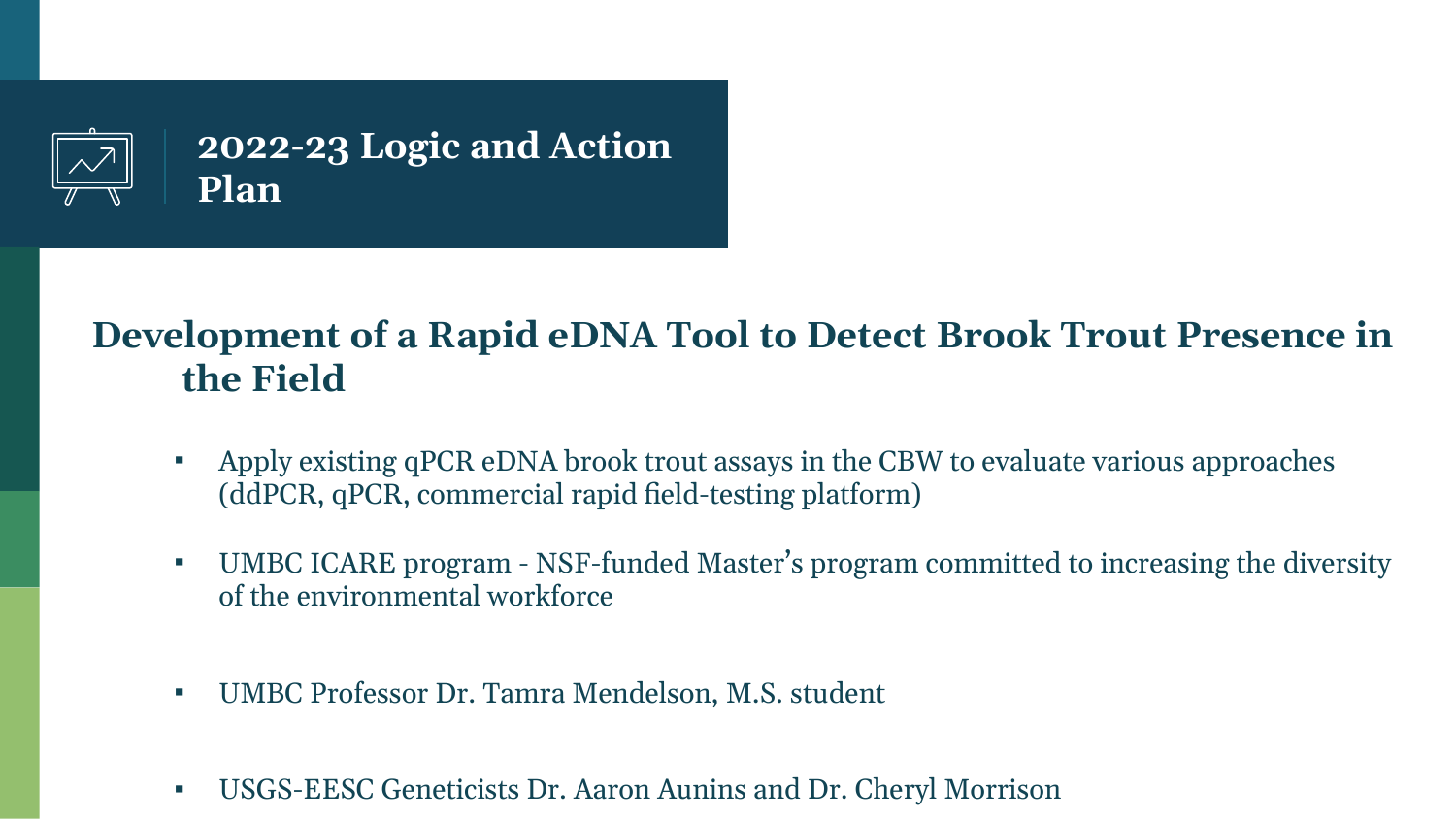

# 2022-23 Logic and Action Plan

Development of a Rapid eDNA Tool to Detect Brook Trout Presence in the Field

Apply existing qPCR eDNA brook trout assays in the CBW to evaluate various approaches (ddPCR, qPCR, commercial rapid field-testing platform)

UMBC ICARE program - NSF-funded Master’s program committed to increasing the diversity of the environmental workforce

UMBC Professor Dr. Tamra Mendelson, M.S. student

USGS-EESC Geneticists Dr. Aaron Aunins and Dr. Cheryl Morrison